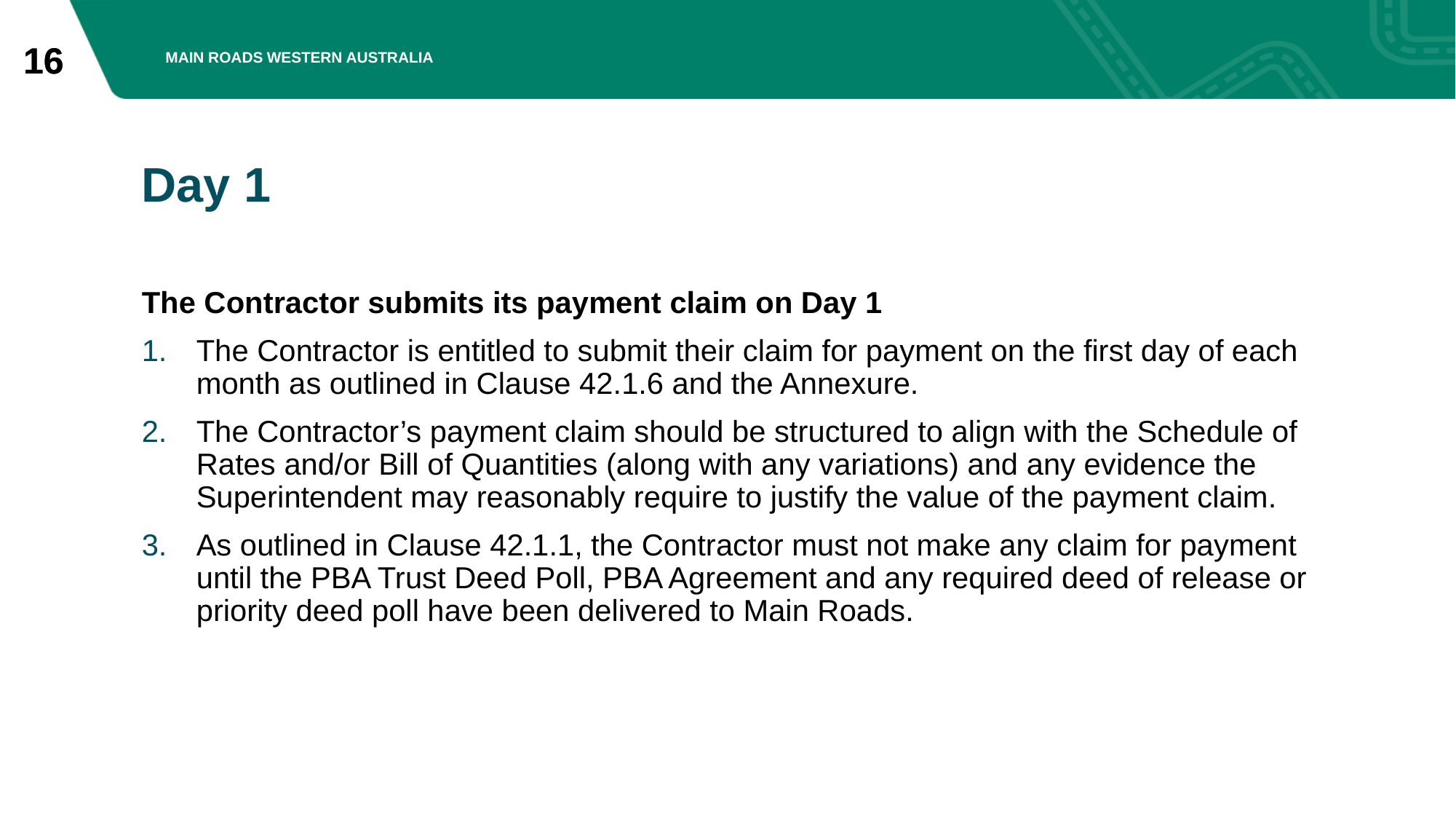

# Day 1
The Contractor submits its payment claim on Day 1
The Contractor is entitled to submit their claim for payment on the first day of each month as outlined in Clause 42.1.6 and the Annexure.
The Contractor’s payment claim should be structured to align with the Schedule of Rates and/or Bill of Quantities (along with any variations) and any evidence the Superintendent may reasonably require to justify the value of the payment claim.
As outlined in Clause 42.1.1, the Contractor must not make any claim for payment until the PBA Trust Deed Poll, PBA Agreement and any required deed of release or priority deed poll have been delivered to Main Roads.